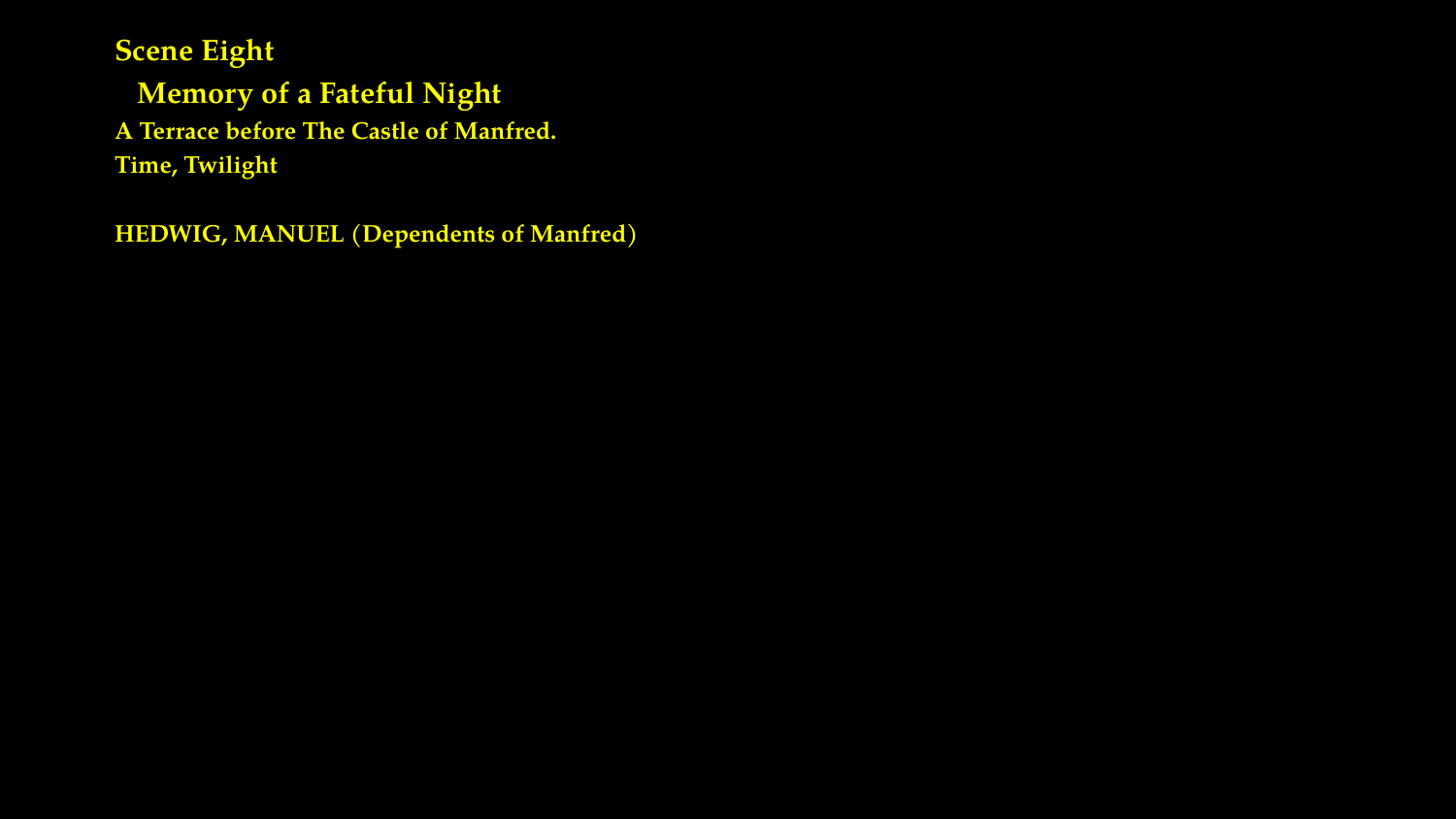

# Scene Eight Memory of a Fateful Night A Terrace before The Castle of Manfred. Time, Twilight HEDWIG, MANUEL (Dependents of Manfred)